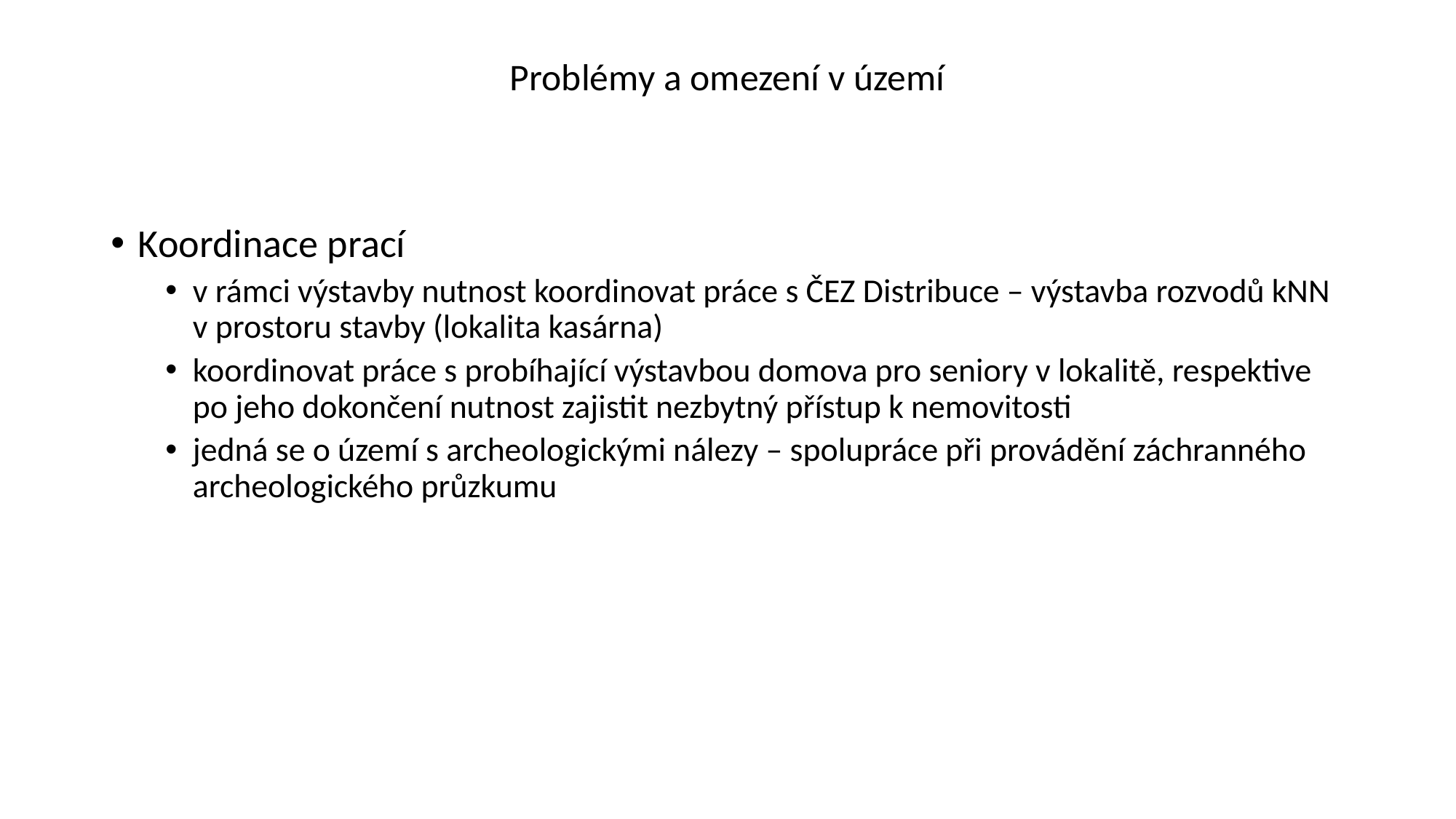

# Problémy a omezení v území
Koordinace prací
v rámci výstavby nutnost koordinovat práce s ČEZ Distribuce – výstavba rozvodů kNN v prostoru stavby (lokalita kasárna)
koordinovat práce s probíhající výstavbou domova pro seniory v lokalitě, respektive po jeho dokončení nutnost zajistit nezbytný přístup k nemovitosti
jedná se o území s archeologickými nálezy – spolupráce při provádění záchranného archeologického průzkumu